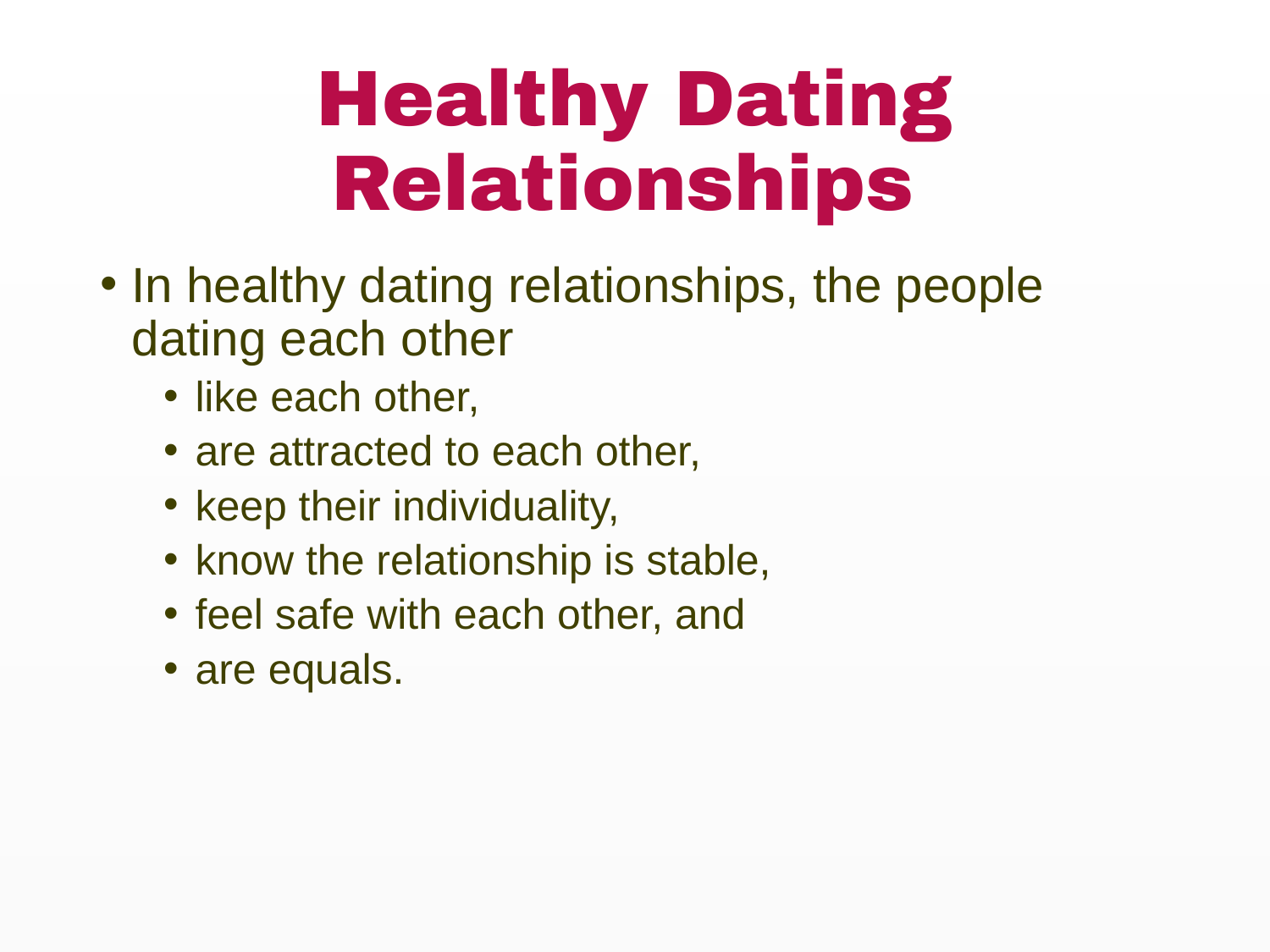

# Healthy Dating Relationships
In healthy dating relationships, the people dating each other
like each other,
are attracted to each other,
keep their individuality,
know the relationship is stable,
feel safe with each other, and
are equals.